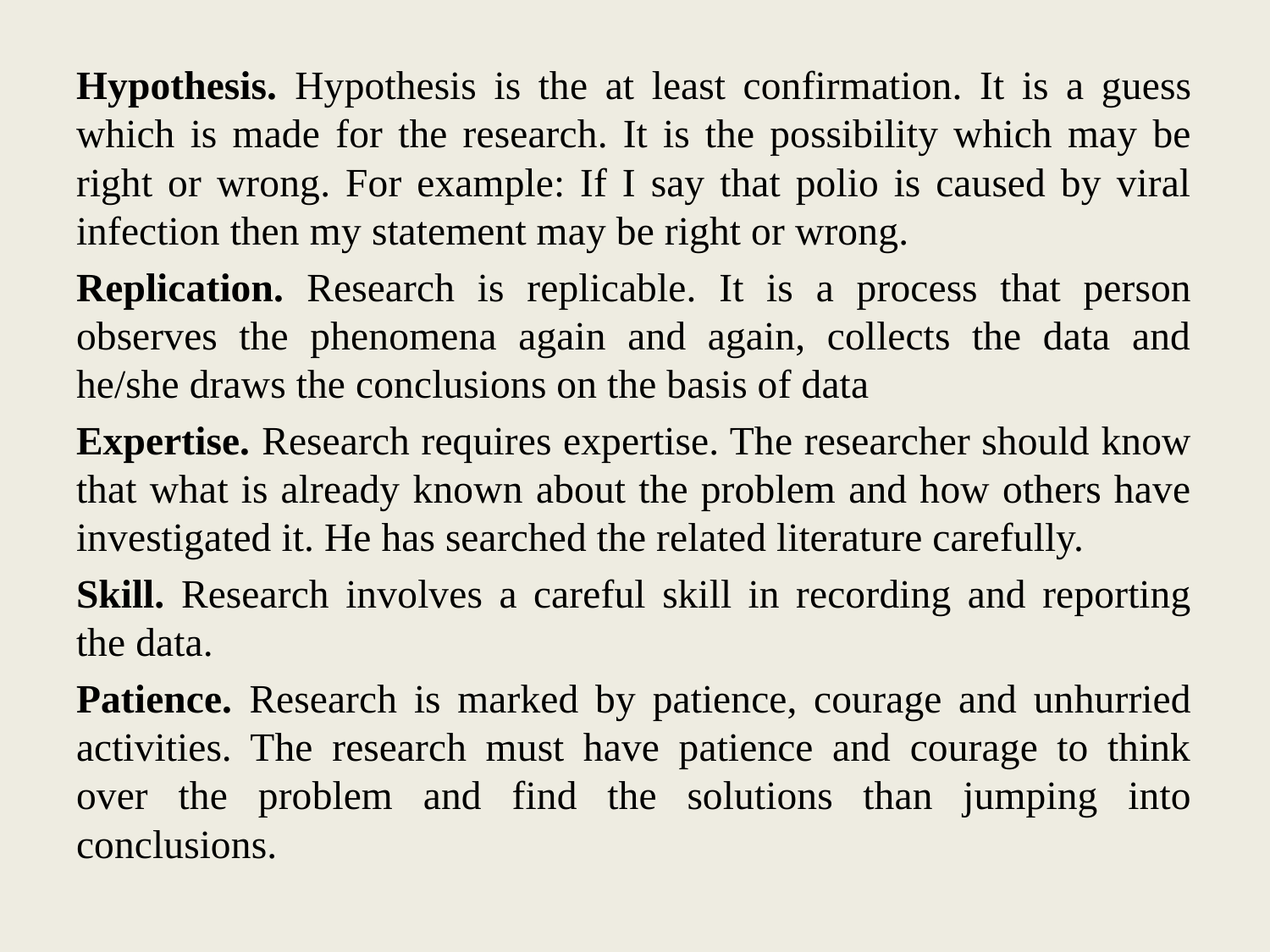

Hypothesis. Hypothesis is the at least confirmation. It is a guess which is made for the research. It is the possibility which may be right or wrong. For example: If I say that polio is caused by viral infection then my statement may be right or wrong.
Replication. Research is replicable. It is a process that person observes the phenomena again and again, collects the data and he/she draws the conclusions on the basis of data
Expertise. Research requires expertise. The researcher should know that what is already known about the problem and how others have investigated it. He has searched the related literature carefully.
Skill. Research involves a careful skill in recording and reporting the data.
Patience. Research is marked by patience, courage and unhurried activities. The research must have patience and courage to think over the problem and find the solutions than jumping into conclusions.